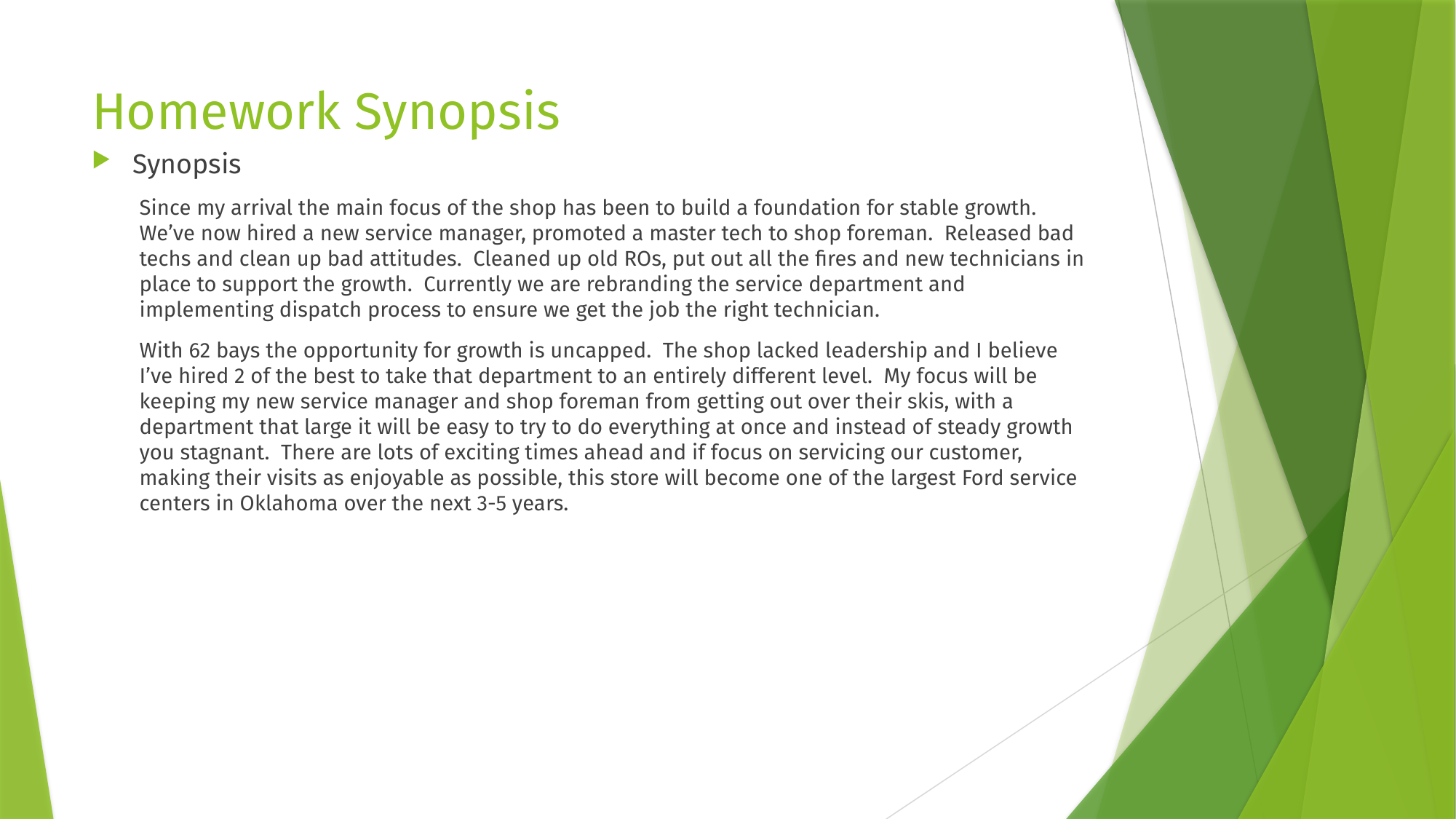

# Homework Synopsis
Synopsis
Since my arrival the main focus of the shop has been to build a foundation for stable growth.  We’ve now hired a new service manager, promoted a master tech to shop foreman.  Released bad techs and clean up bad attitudes.  Cleaned up old ROs, put out all the fires and new technicians in place to support the growth.  Currently we are rebranding the service department and  implementing dispatch process to ensure we get the job the right technician.
With 62 bays the opportunity for growth is uncapped.  The shop lacked leadership and I believe I’ve hired 2 of the best to take that department to an entirely different level.  My focus will be keeping my new service manager and shop foreman from getting out over their skis, with a department that large it will be easy to try to do everything at once and instead of steady growth you stagnant.  There are lots of exciting times ahead and if focus on servicing our customer, making their visits as enjoyable as possible, this store will become one of the largest Ford service centers in Oklahoma over the next 3-5 years.